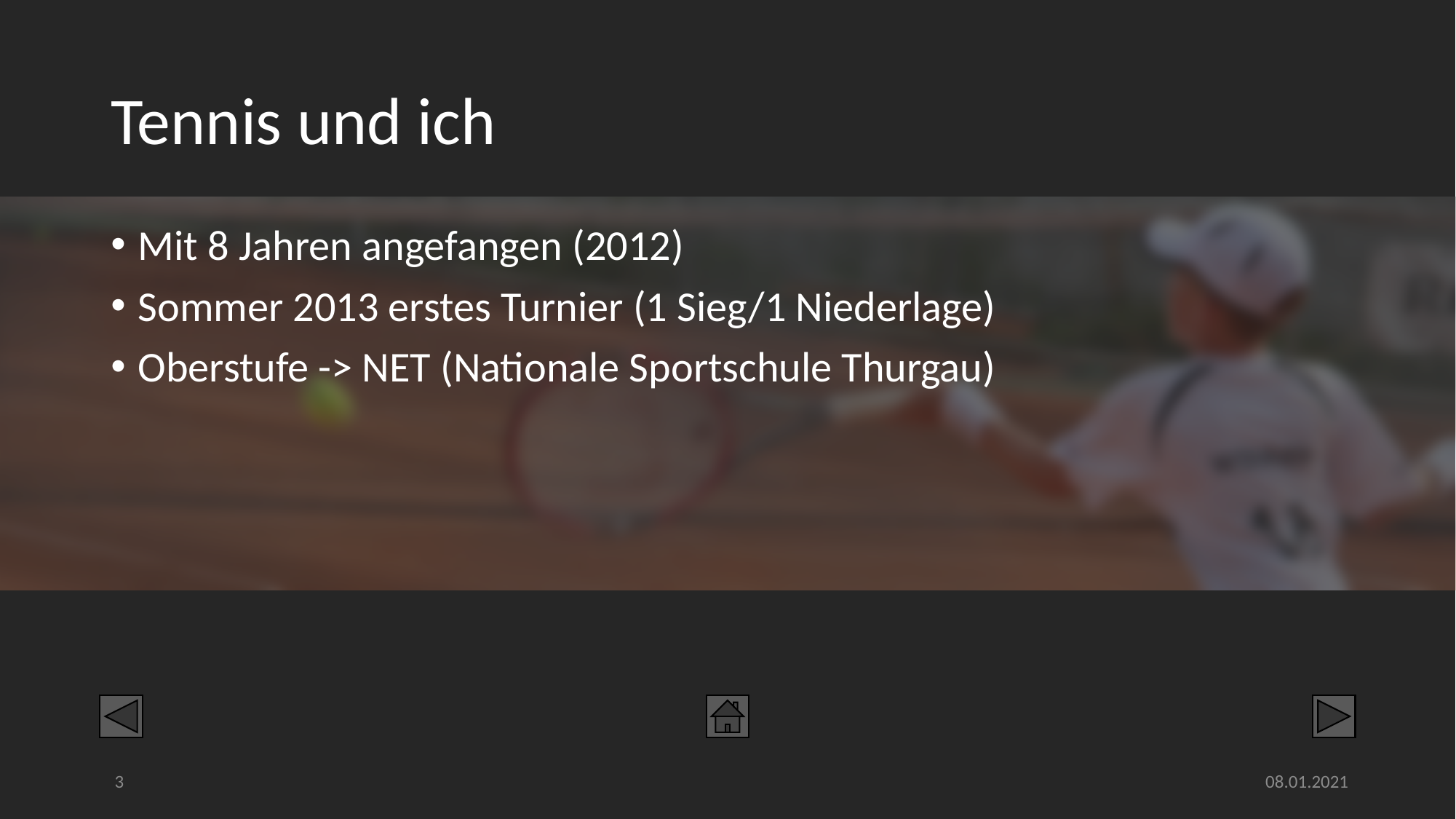

# Tennis und ich
Mit 8 Jahren angefangen (2012)
Sommer 2013 erstes Turnier (1 Sieg/1 Niederlage)
Oberstufe -> NET (Nationale Sportschule Thurgau)

3
08.01.2021